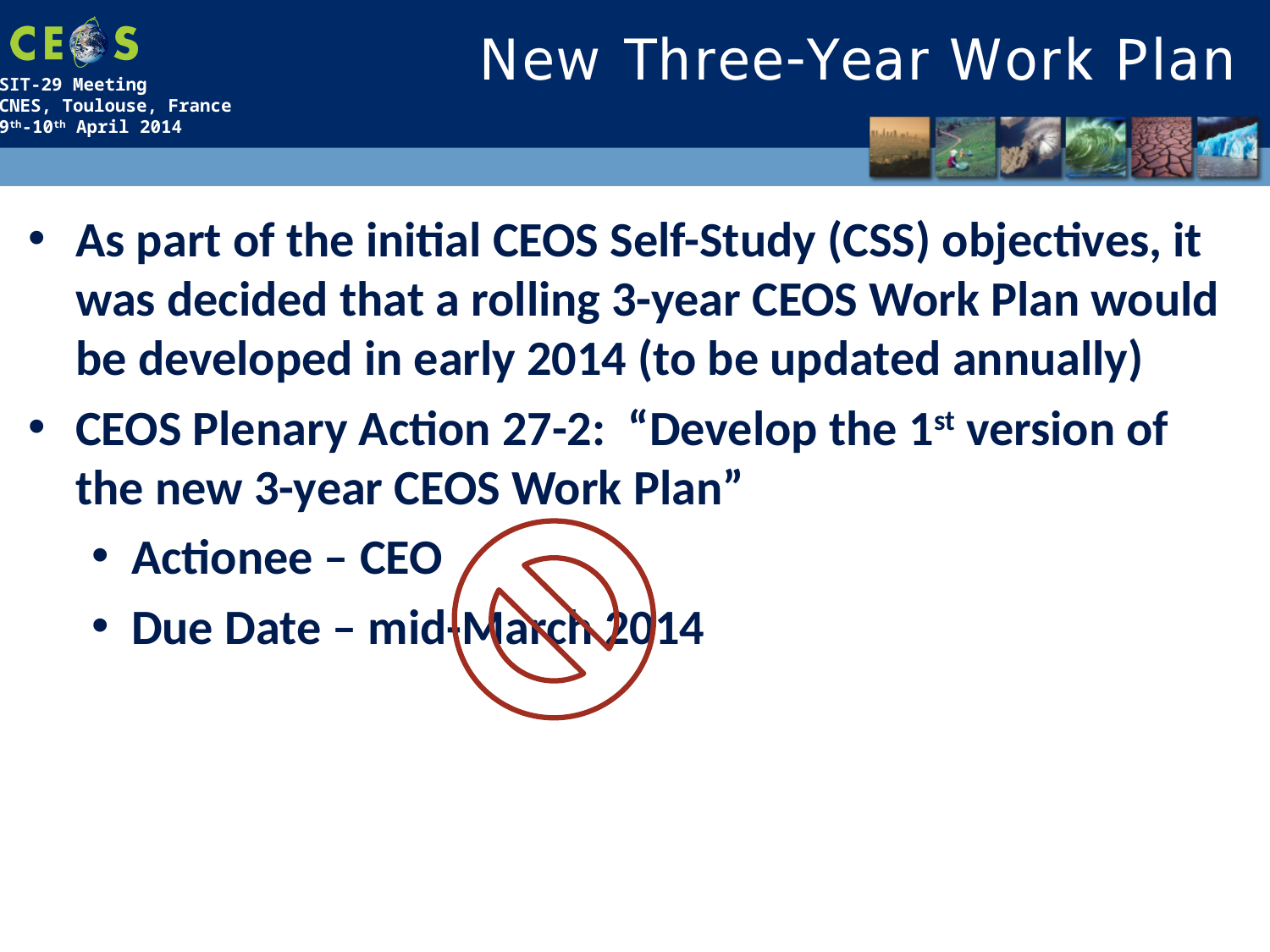

New Three-Year Work Plan
As part of the initial CEOS Self-Study (CSS) objectives, it was decided that a rolling 3-year CEOS Work Plan would be developed in early 2014 (to be updated annually)
CEOS Plenary Action 27-2:  “Develop the 1st version of the new 3-year CEOS Work Plan”
Actionee – CEO
Due Date – mid-March 2014